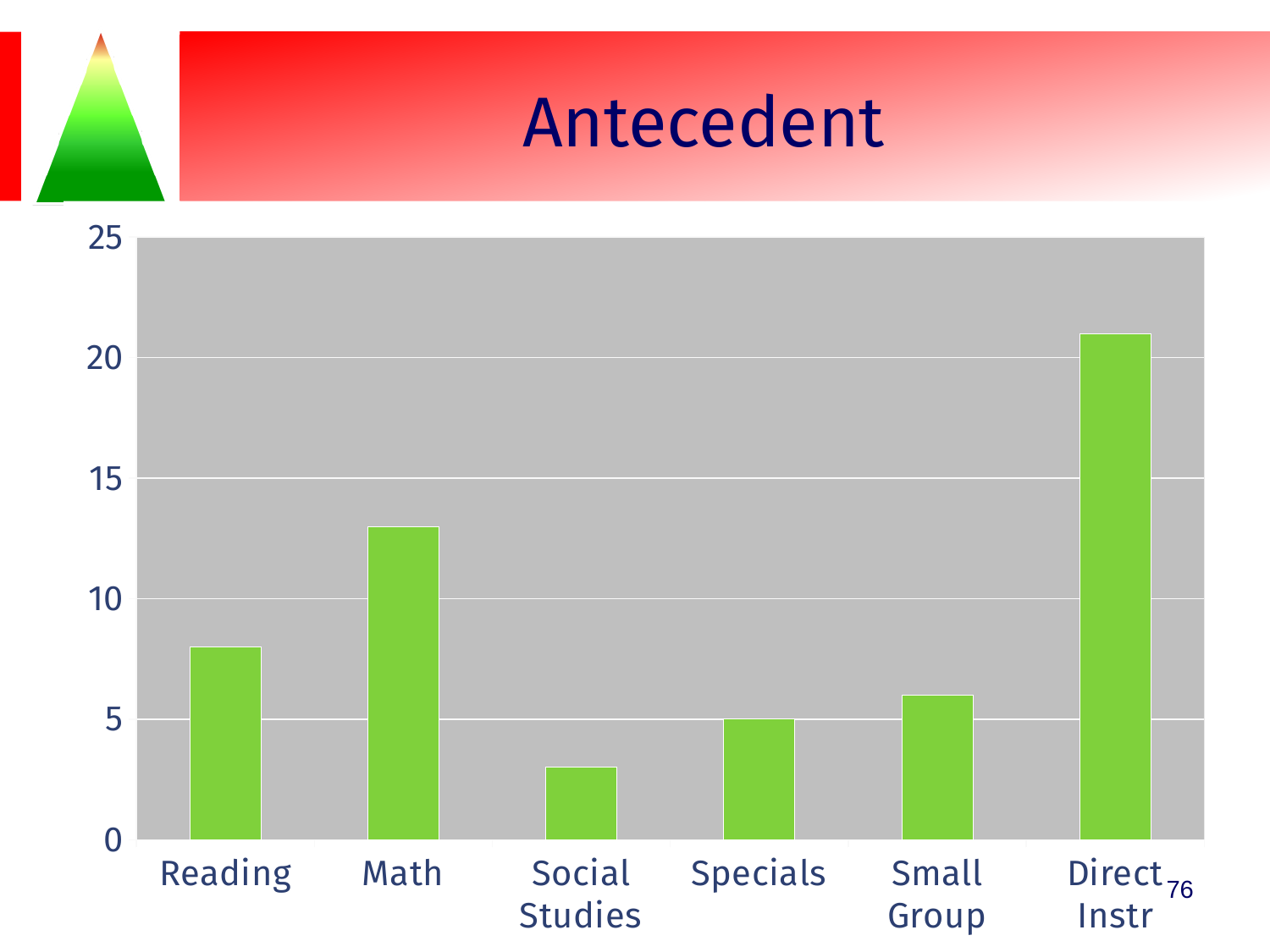

# Antecedent

### Chart

| Category | Antecedent |
|---|---|
| Reading | 8.0 |
| Math | 13.0 |
| Social Studies | 3.0 |
| Specials | 5.0 |
| Small Group | 6.0 |
| Direct Instr | 21.0 |
76